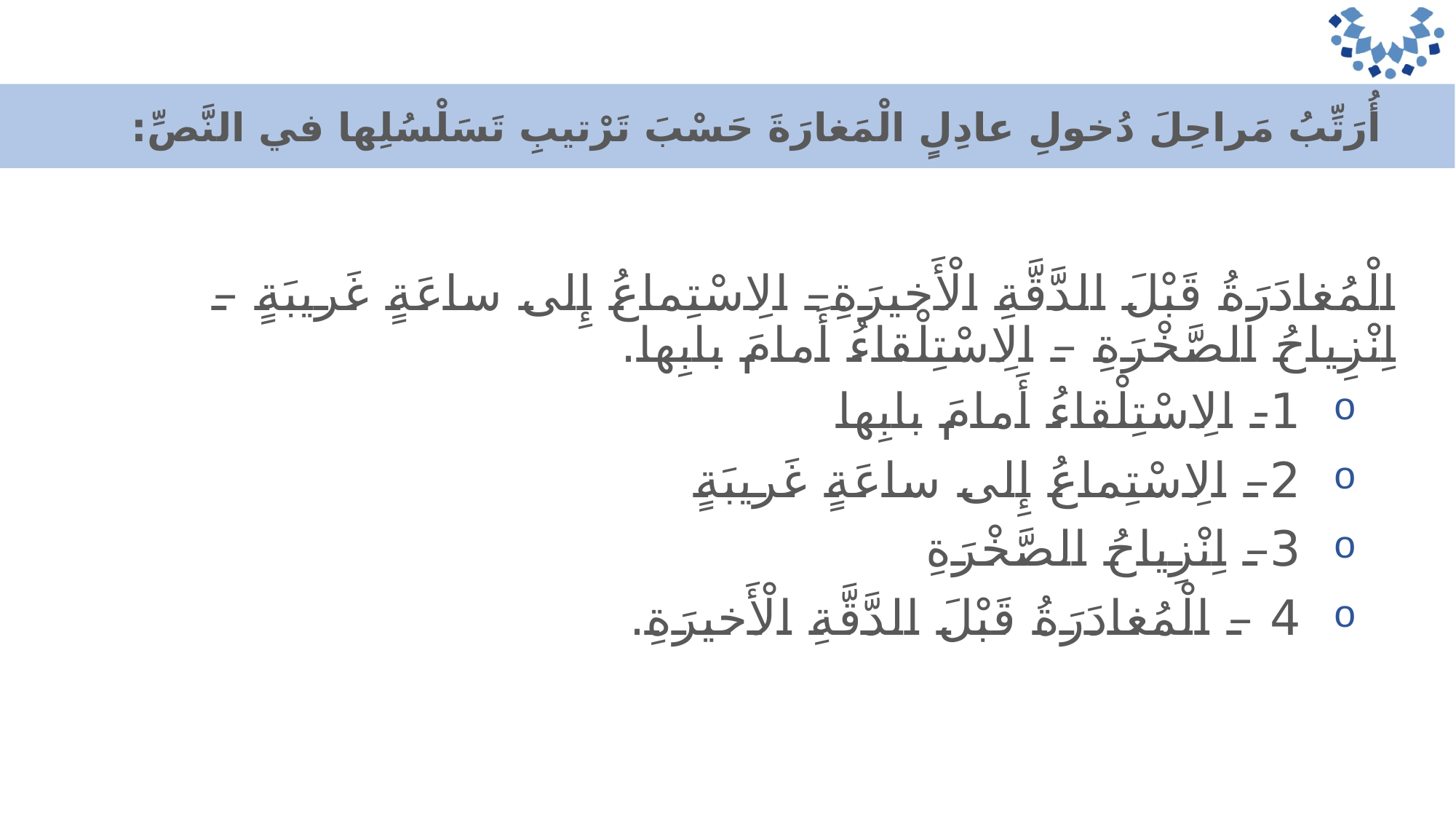

أُرَتِّبُ مَراحِلَ دُخولِ عادِلٍ الْمَغارَةَ حَسْبَ تَرْتيبِ تَسَلْسُلِها في النَّصِّ:

الْمُغادَرَةُ قَبْلَ الدَّقَّةِ الْأَخيرَةِ– الِاسْتِماعُ إِلى ساعَةٍ غَريبَةٍ – اِنْزِياحُ الصَّخْرَةِ – الِاسْتِلْقاءُ أَمامَ بابِها.
1- الِاسْتِلْقاءُ أَمامَ بابِها
2– الِاسْتِماعُ إِلى ساعَةٍ غَريبَةٍ
3– اِنْزِياحُ الصَّخْرَةِ
4 – الْمُغادَرَةُ قَبْلَ الدَّقَّةِ الْأَخيرَةِ.